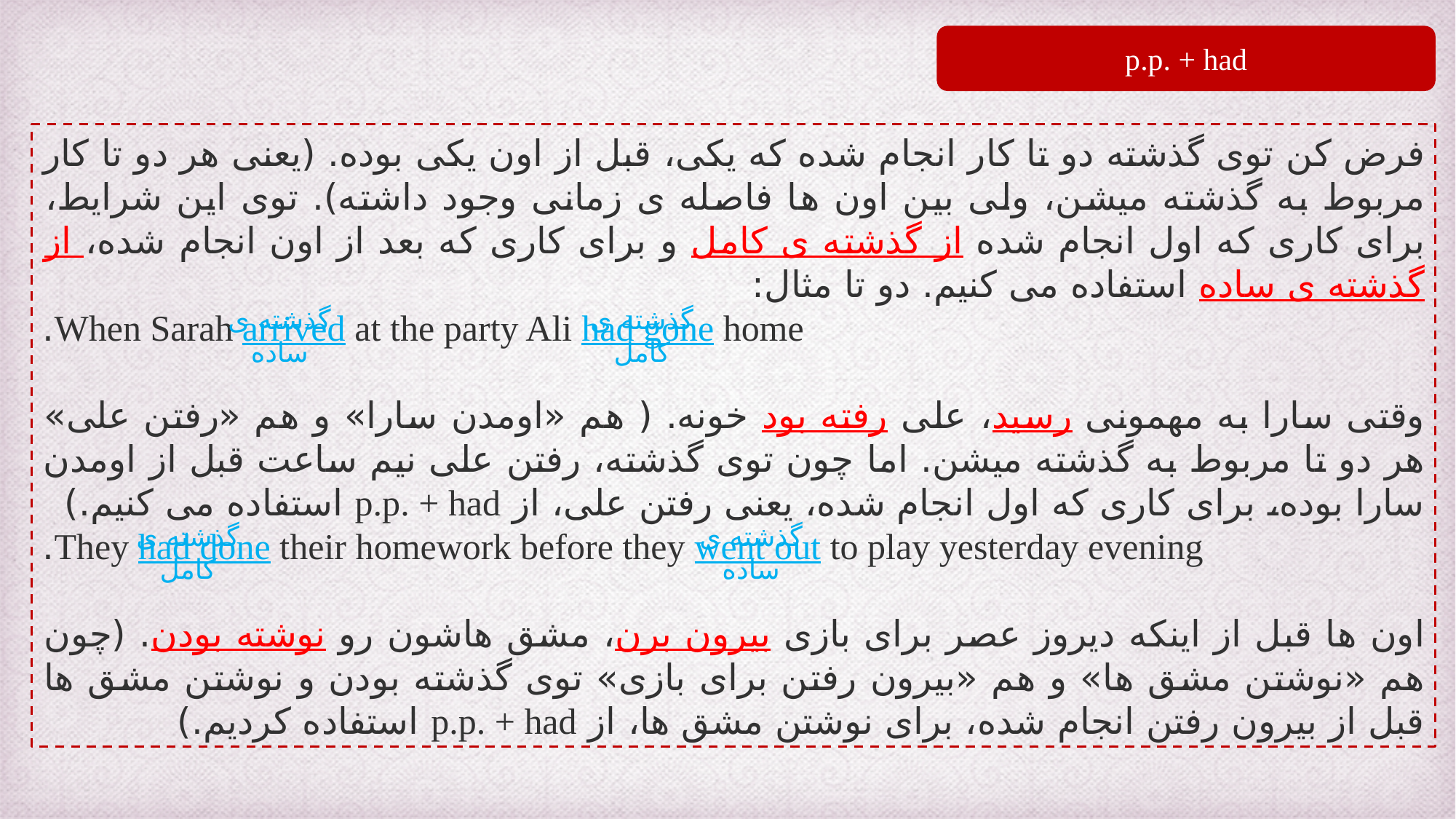

p.p. + had
فرض کن توی گذشته دو تا کار انجام شده که یکی، قبل از اون یکی بوده. (یعنی هر دو تا کار مربوط به گذشته میشن، ولی بین اون ها فاصله ی زمانی وجود داشته). توی این شرایط، برای کاری که اول انجام شده از گذشته ی کامل و برای کاری که بعد از اون انجام شده، از گذشته ی ساده استفاده می کنیم. دو تا مثال:
When Sarah arrived at the party Ali had gone home.

وقتی سارا به مهمونی رسید، علی رفته بود خونه. ( هم «اومدن سارا» و هم «رفتن علی» هر دو تا مربوط به گذشته میشن. اما چون توی گذشته، رفتن علی نیم ساعت قبل از اومدن سارا بوده، برای کاری که اول انجام شده، یعنی رفتن علی، از p.p. + had استفاده می کنیم.)
They had done their homework before they went out to play yesterday evening.

اون ها قبل از اینکه دیروز عصر برای بازی بیرون برن، مشق هاشون رو نوشته بودن. (چون هم «نوشتن مشق ها» و هم «بیرون رفتن برای بازی» توی گذشته بودن و نوشتن مشق ها قبل از بیرون رفتن انجام شده، برای نوشتن مشق ها، از p.p. + had استفاده کردیم.)
گذشته ی ساده
گذشته ی کامل
گذشته ی کامل
گذشته ی ساده